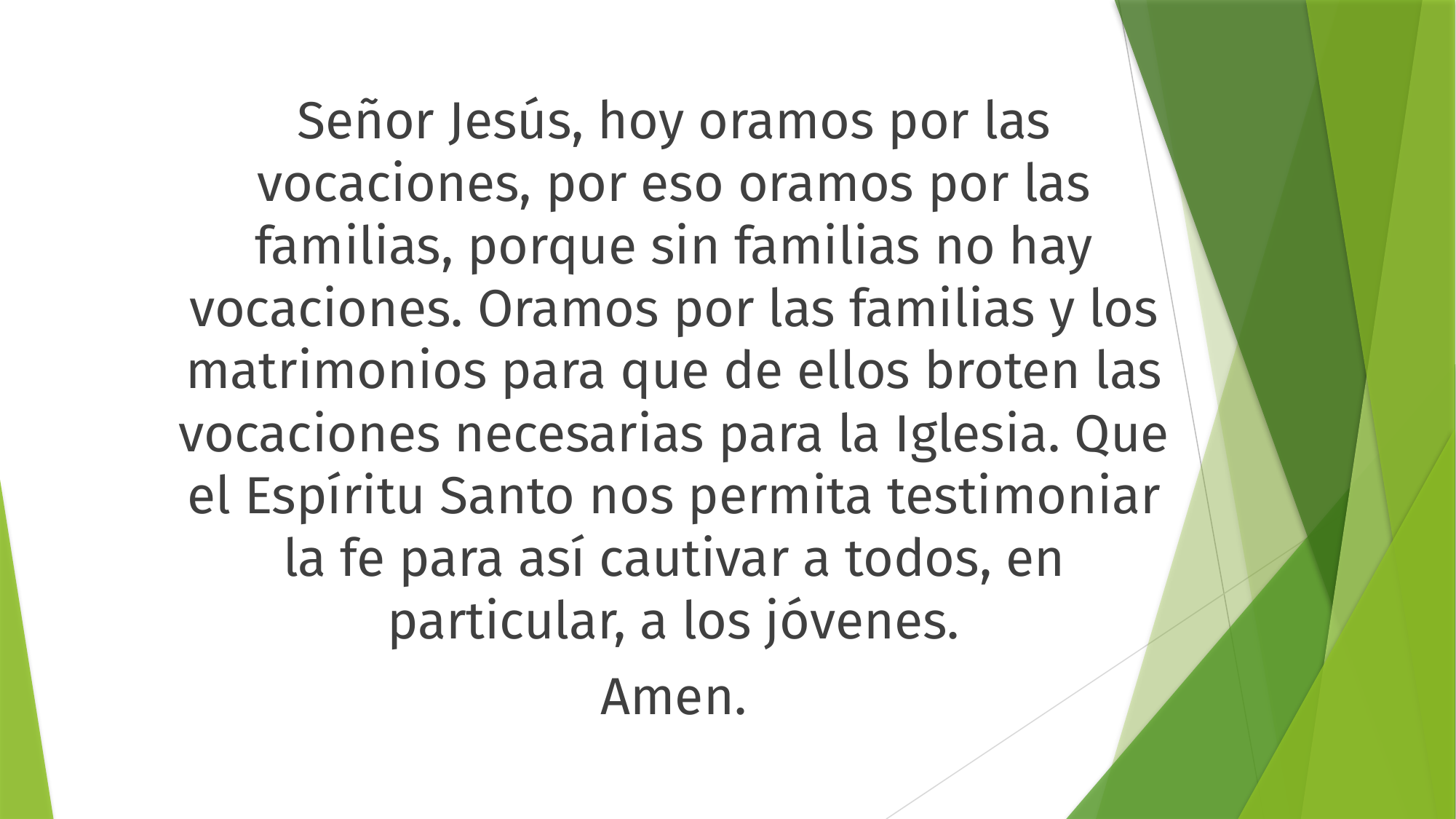

Señor Jesús, hoy oramos por las vocaciones, por eso oramos por las familias, porque sin familias no hay vocaciones. Oramos por las familias y los matrimonios para que de ellos broten las vocaciones necesarias para la Iglesia. Que el Espíritu Santo nos permita testimoniar la fe para así cautivar a todos, en particular, a los jóvenes.
Amen.